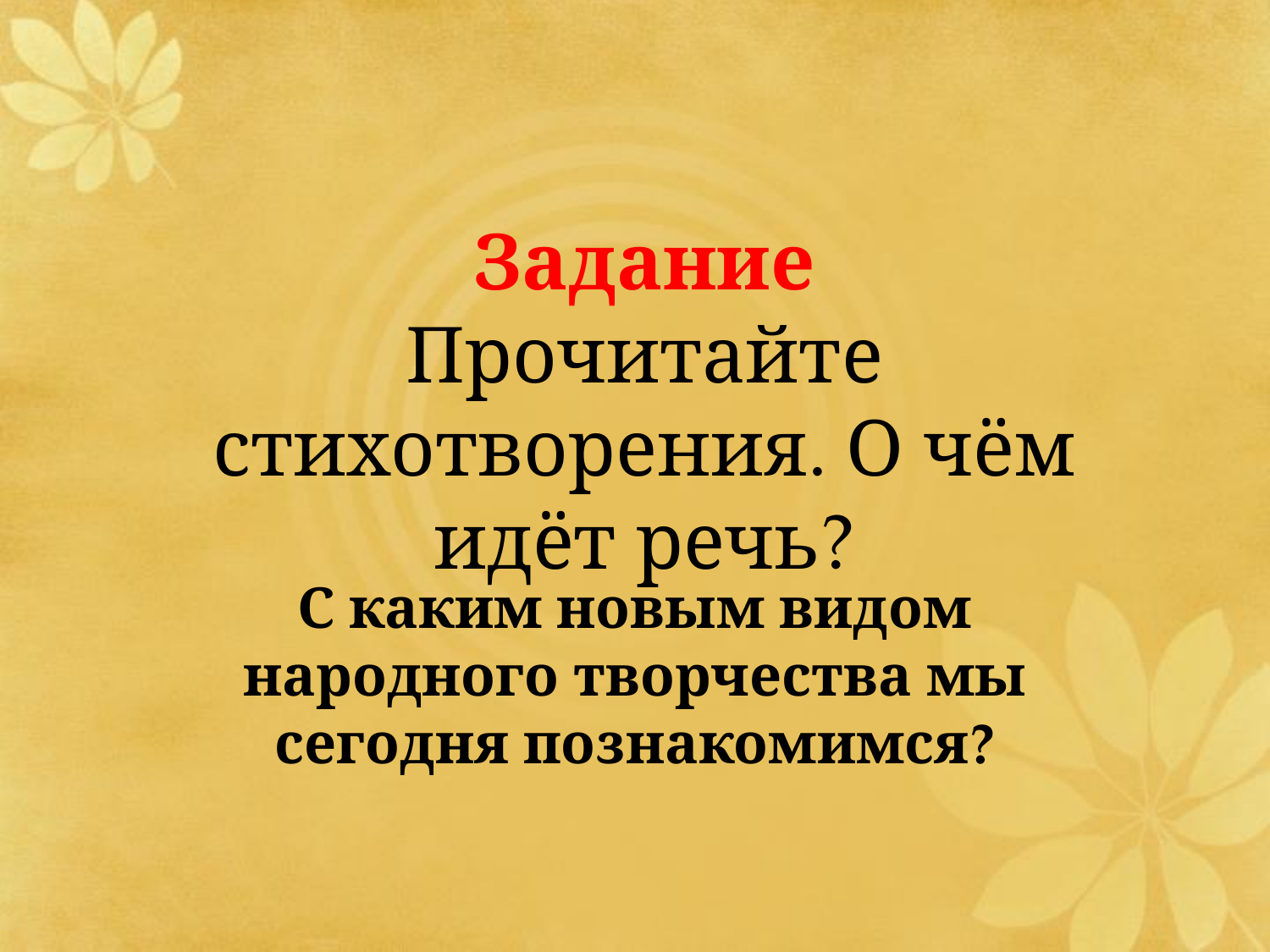

# Задание Прочитайте стихотворения. О чём идёт речь?
С каким новым видом народного творчества мы сегодня познакомимся?